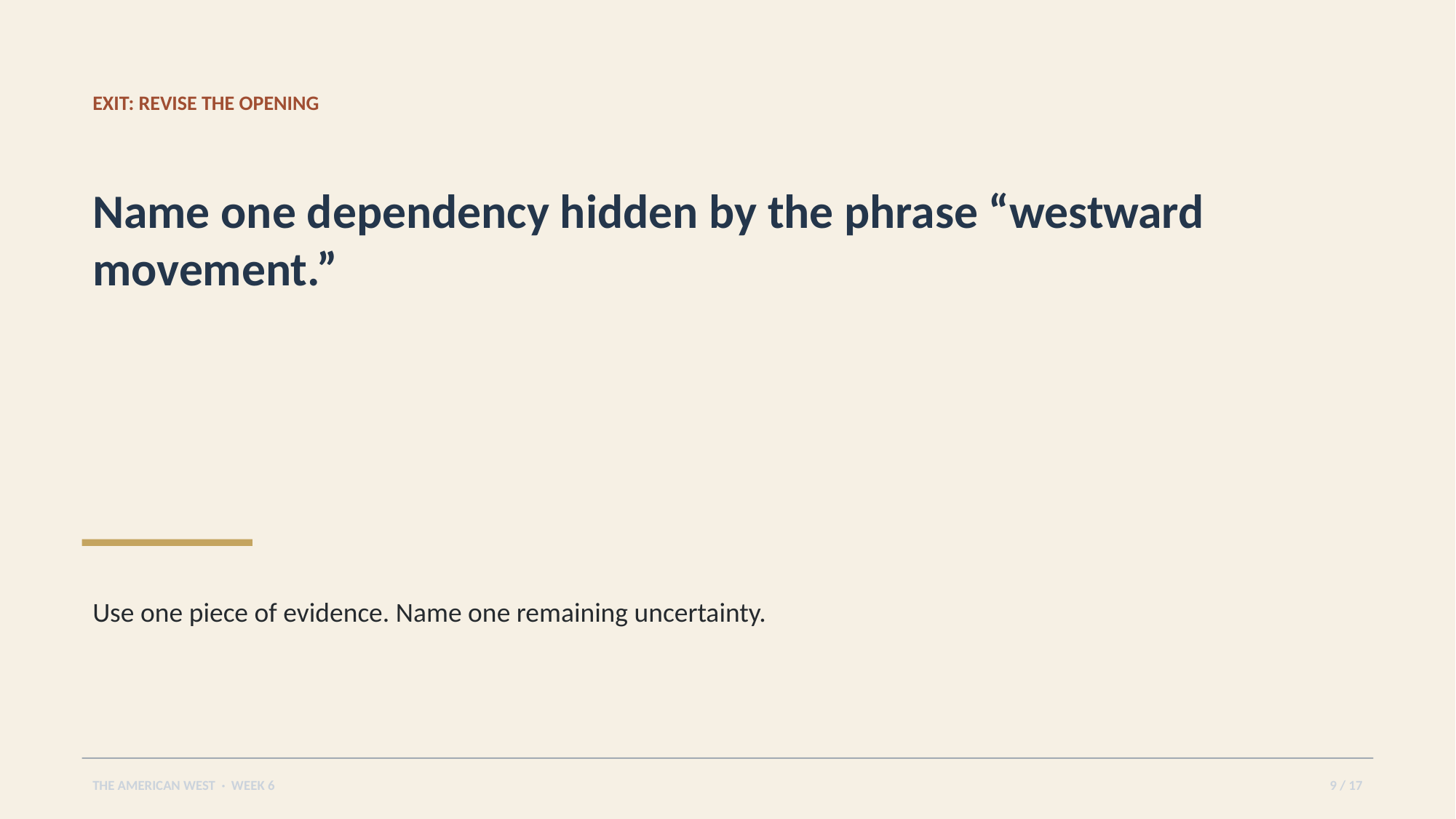

EXIT: REVISE THE OPENING
Name one dependency hidden by the phrase “westward movement.”

Use one piece of evidence. Name one remaining uncertainty.

THE AMERICAN WEST  ·  WEEK 6
9 / 17